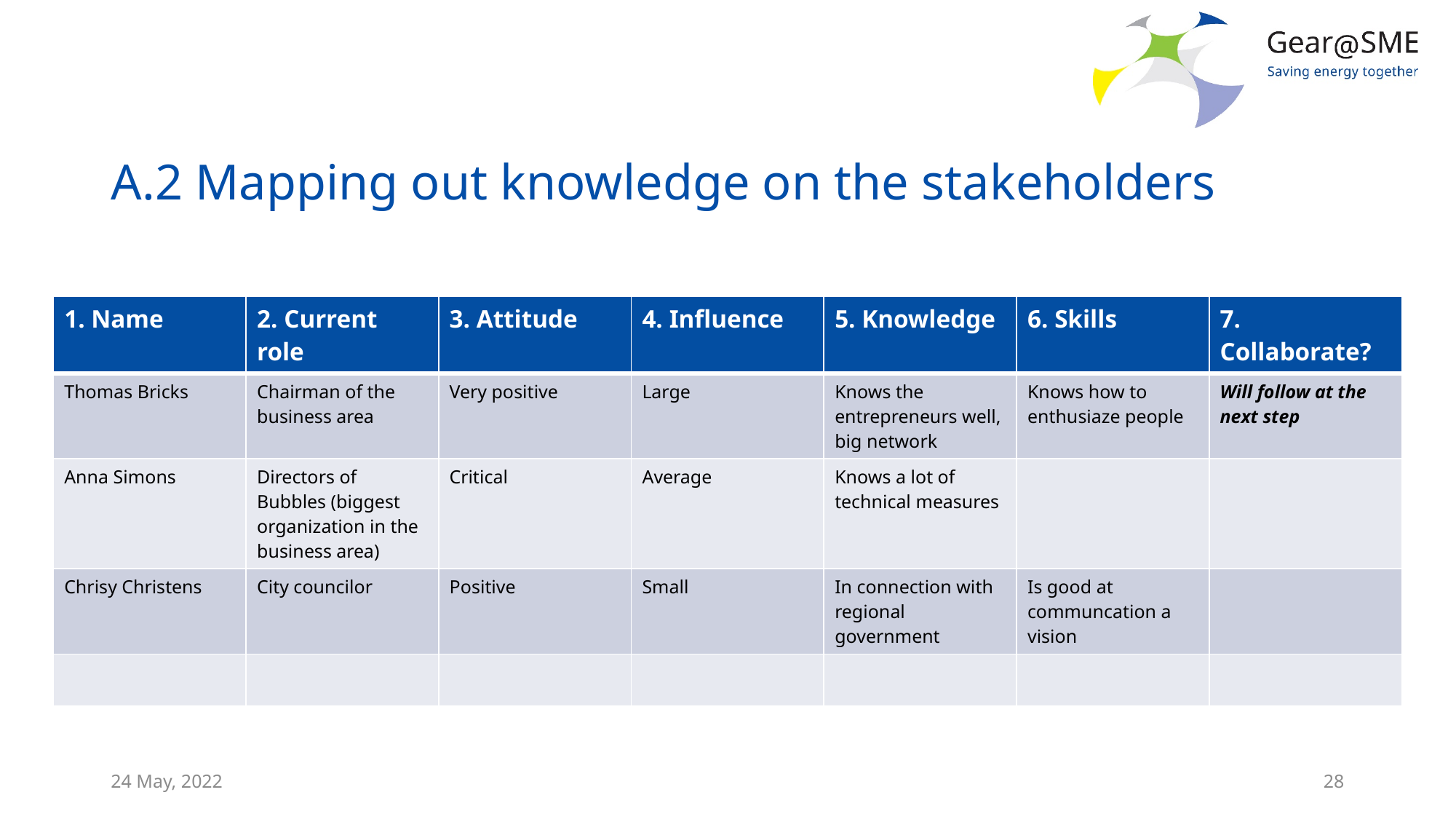

# A.2 Mapping out knowledge on the stakeholders
| 1. Name | 2. Current role | 3. Attitude | 4. Influence | 5. Knowledge | 6. Skills | 7. Collaborate? |
| --- | --- | --- | --- | --- | --- | --- |
| Thomas Bricks | Chairman of the business area | Very positive | Large | Knows the entrepreneurs well, big network | Knows how to enthusiaze people | Will follow at the next step |
| Anna Simons | Directors of Bubbles (biggest organization in the business area) | Critical | Average | Knows a lot of technical measures |  |  |
| Chrisy Christens | City councilor | Positive | Small | In connection with regional government | Is good at communcation a vision |  |
|  |  |  |  |  |  |  |

24 May, 2022
28